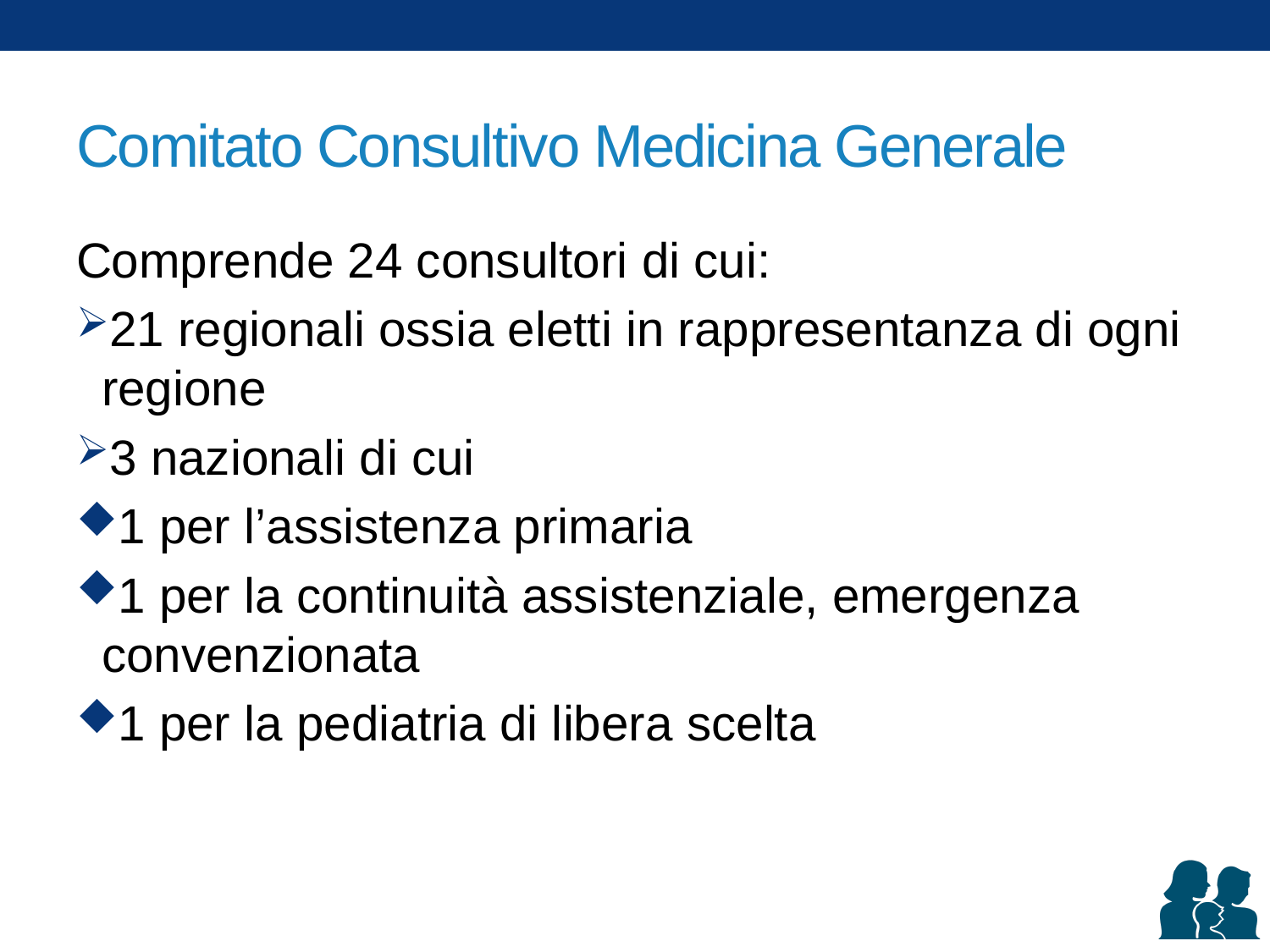

# Comitato Consultivo Medicina Generale
Comprende 24 consultori di cui:
21 regionali ossia eletti in rappresentanza di ogni regione
3 nazionali di cui
1 per l’assistenza primaria
1 per la continuità assistenziale, emergenza convenzionata
1 per la pediatria di libera scelta